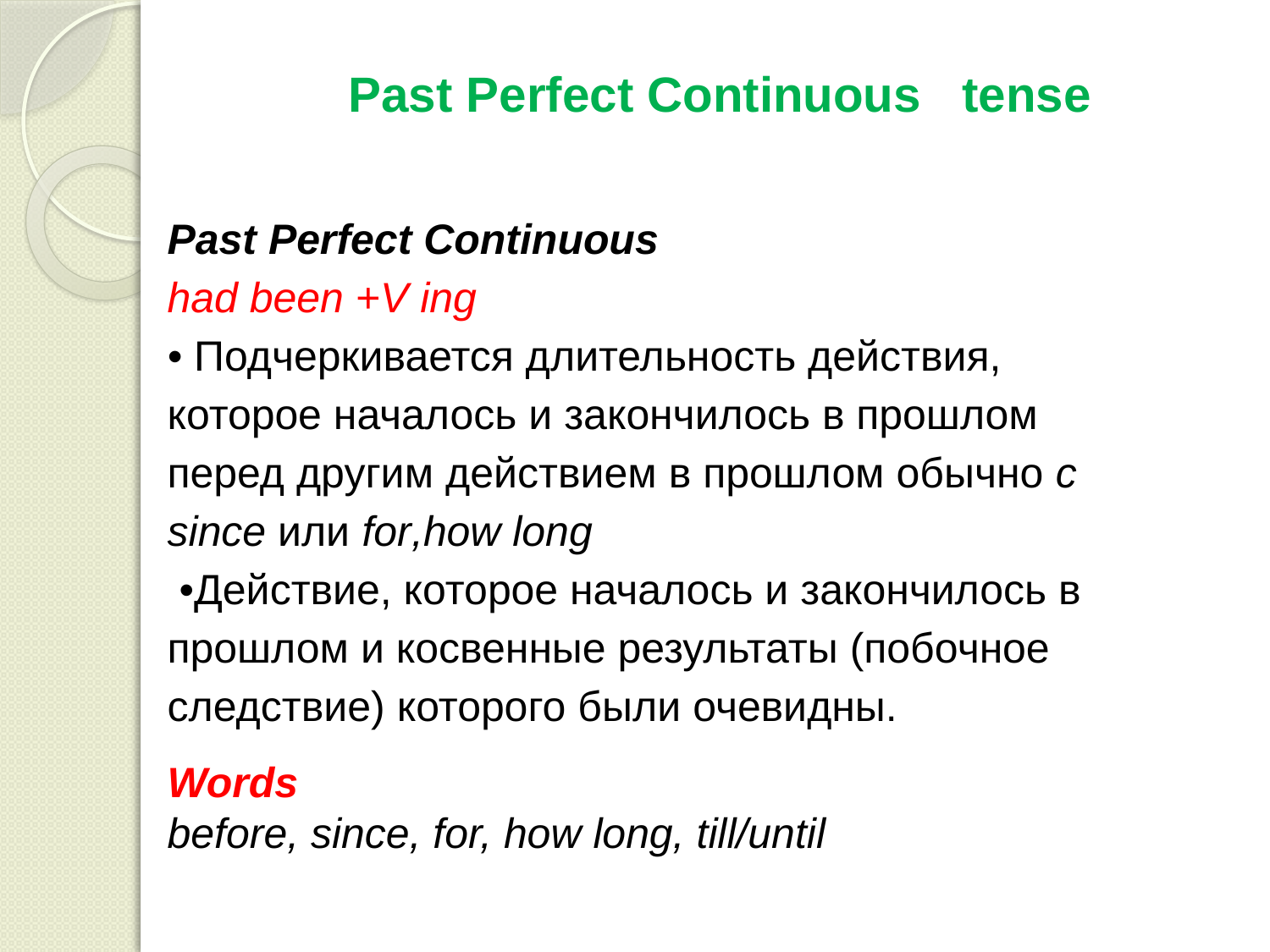

# Past Perfect Continuous   tense
Past Perfect Continuous
had been +V ing
• Подчеркивается длительность действия, которое началось и закончилось в прошлом перед другим действием в прошлом обычно с since или for,how long
 •Действие, которое началось и закончилось в прошлом и косвенные результаты (побочное следствие) которого были очевидны.
Words
before, since, for, how long, till/until